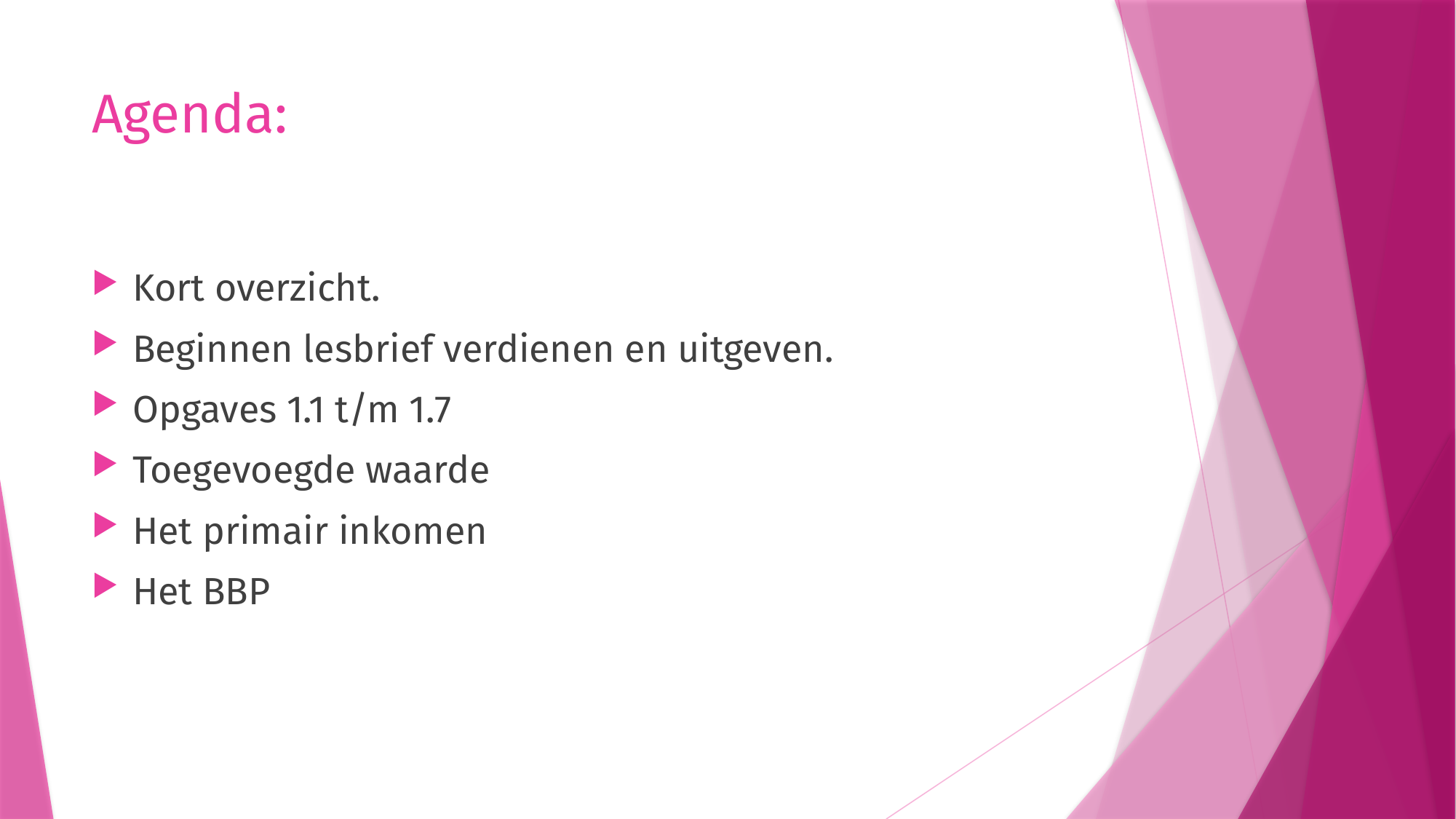

# Agenda:
Kort overzicht.
Beginnen lesbrief verdienen en uitgeven.
Opgaves 1.1 t/m 1.7
Toegevoegde waarde
Het primair inkomen
Het BBP